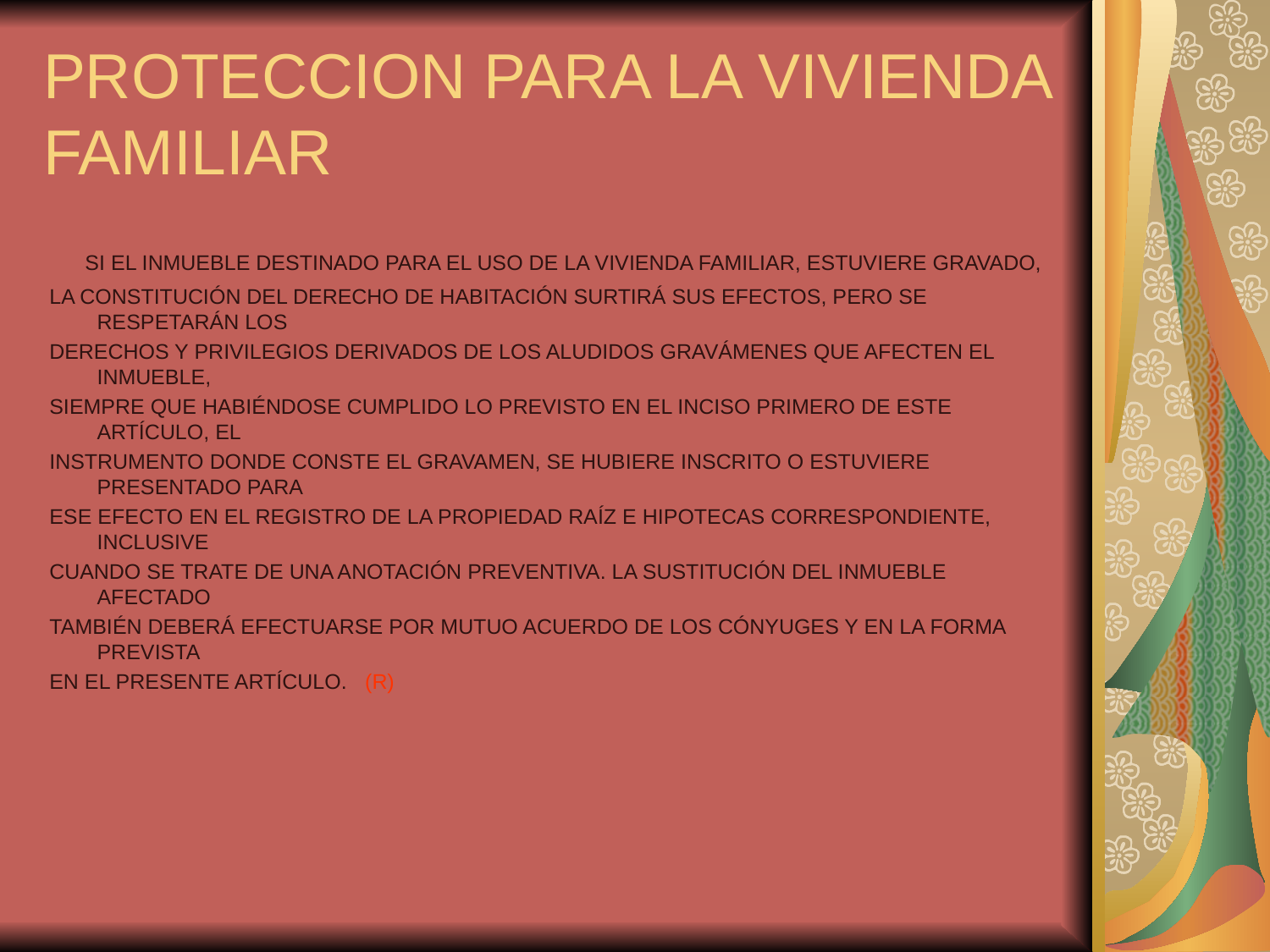

PROTECCION PARA LA VIVIENDA FAMILIAR
   SI EL INMUEBLE DESTINADO PARA EL USO DE LA VIVIENDA FAMILIAR, ESTUVIERE GRAVADO,
LA CONSTITUCIÓN DEL DERECHO DE HABITACIÓN SURTIRÁ SUS EFECTOS, PERO SE RESPETARÁN LOS
DERECHOS Y PRIVILEGIOS DERIVADOS DE LOS ALUDIDOS GRAVÁMENES QUE AFECTEN EL INMUEBLE,
SIEMPRE QUE HABIÉNDOSE CUMPLIDO LO PREVISTO EN EL INCISO PRIMERO DE ESTE ARTÍCULO, EL
INSTRUMENTO DONDE CONSTE EL GRAVAMEN, SE HUBIERE INSCRITO O ESTUVIERE PRESENTADO PARA
ESE EFECTO EN EL REGISTRO DE LA PROPIEDAD RAÍZ E HIPOTECAS CORRESPONDIENTE, INCLUSIVE
CUANDO SE TRATE DE UNA ANOTACIÓN PREVENTIVA. LA SUSTITUCIÓN DEL INMUEBLE AFECTADO
TAMBIÉN DEBERÁ EFECTUARSE POR MUTUO ACUERDO DE LOS CÓNYUGES Y EN LA FORMA PREVISTA
EN EL PRESENTE ARTÍCULO.   (R)